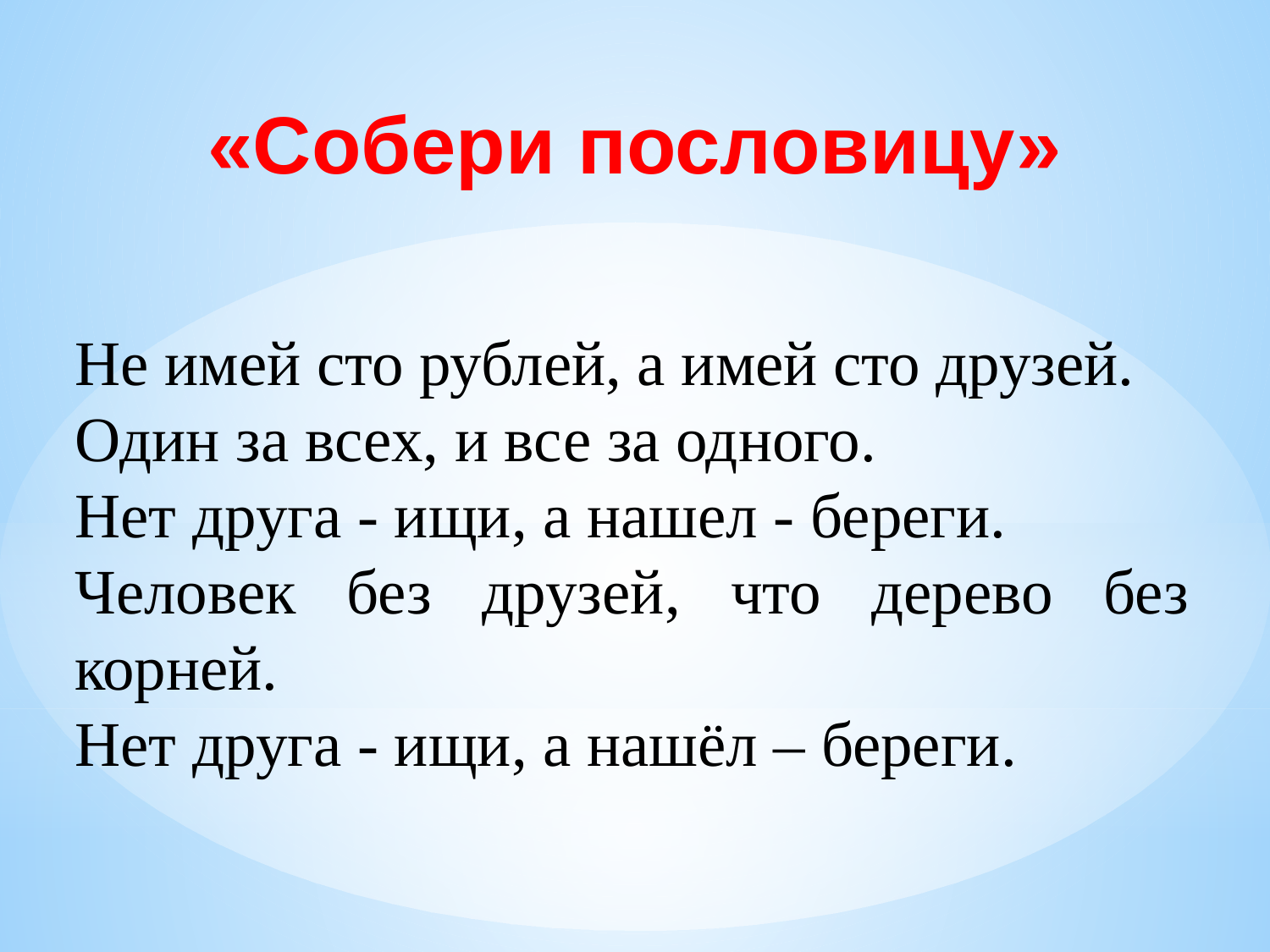

# «Собери пословицу»
Не имей сто рублей, а имей сто друзей.
Один за всех, и все за одного.
Нет друга - ищи, а нашел - береги.
Человек без друзей, что дерево без корней.
Нет друга - ищи, а нашёл – береги.